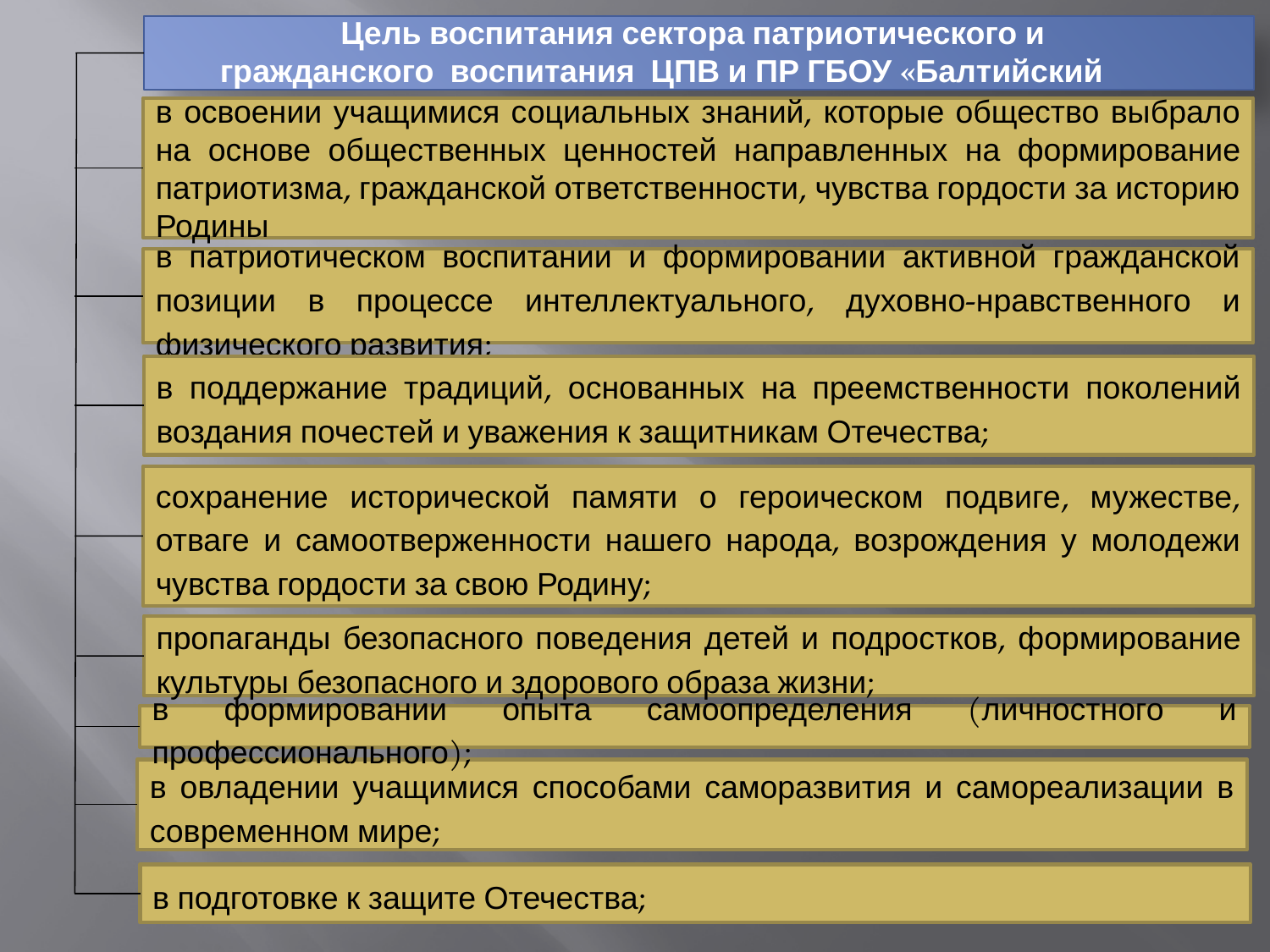

Цель воспитания сектора патриотического и гражданского  воспитания  ЦПВ и ПР ГБОУ «Балтийский берег» заключается в: личностном развитии учащихся, проявляющимся:

в освоении учащимися социальных знаний, которые общество выбрало на основе общественных ценностей направленных на формирование патриотизма, гражданской ответственности, чувства гордости за историю Родины
в патриотическом воспитании и формировании активной гражданской позиции в процессе интеллектуального, духовно-нравственного и физического развития;
в поддержание традиций, основанных на преемственности поколений воздания почестей и уважения к защитникам Отечества;
сохранение исторической памяти о героическом подвиге, мужестве, отваге и самоотверженности нашего народа, возрождения у молодежи чувства гордости за свою Родину;
пропаганды безопасного поведения детей и подростков, формирование культуры безопасного и здорового образа жизни;
в формировании опыта самоопределения (личностного и профессионального);
в овладении учащимися способами саморазвития и самореализации в современном мире;
в подготовке к защите Отечества;